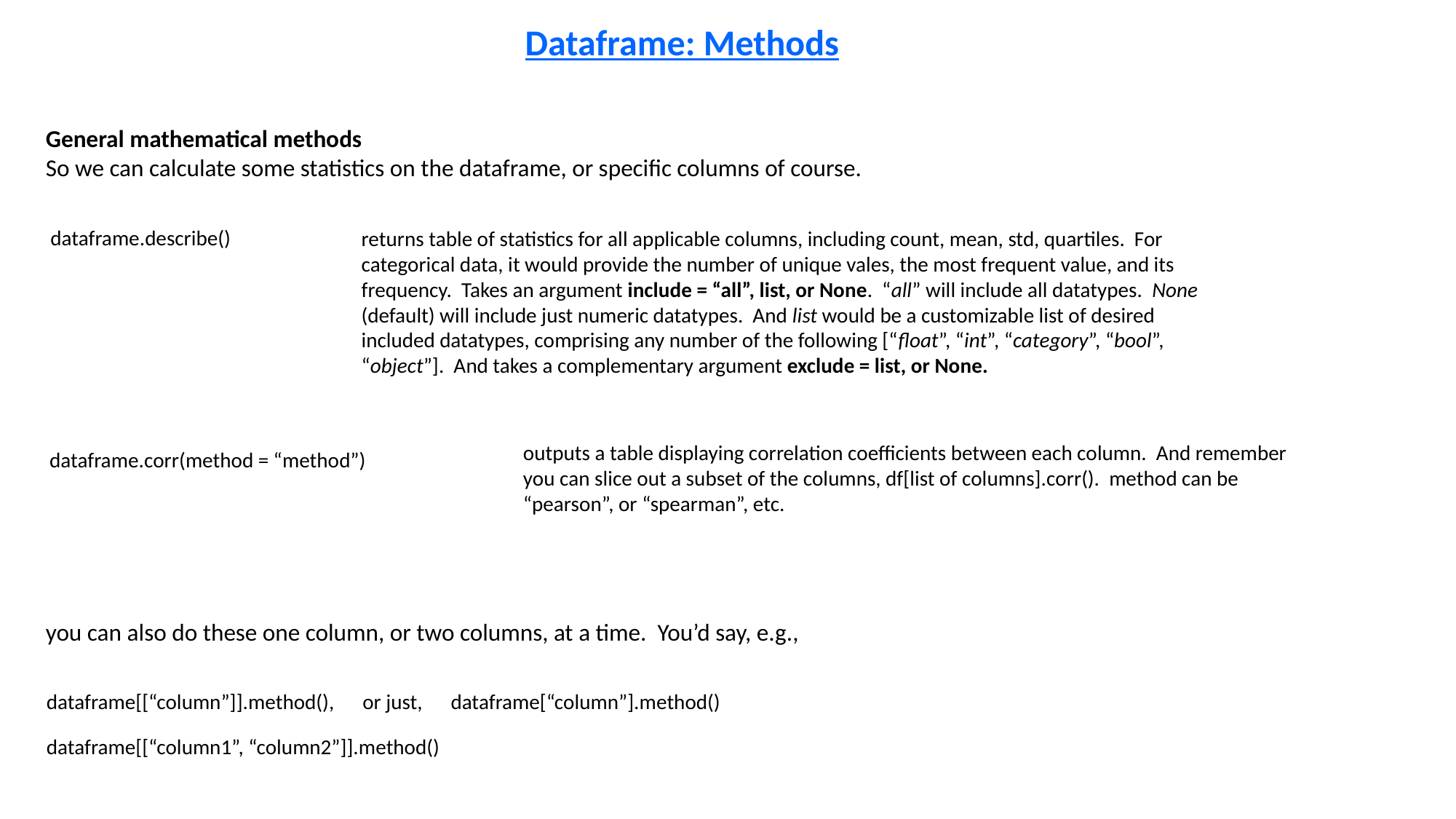

Dataframe: Methods
General mathematical methods
So we can calculate some statistics on the dataframe, or specific columns of course.
dataframe.describe()
returns table of statistics for all applicable columns, including count, mean, std, quartiles.  For categorical data, it would provide the number of unique vales, the most frequent value, and its frequency.  Takes an argument include = “all”, list, or None.  “all” will include all datatypes.  None (default) will include just numeric datatypes.  And list would be a customizable list of desired included datatypes, comprising any number of the following [“float”, “int”, “category”, “bool”, “object”].  And takes a complementary argument exclude = list, or None.
outputs a table displaying correlation coefficients between each column.  And remember you can slice out a subset of the columns, df[list of columns].corr().  method can be “pearson”, or “spearman”, etc.
dataframe.corr(method = “method”)
you can also do these one column, or two columns, at a time.  You’d say, e.g.,
dataframe[[“column”]].method(),      or just,      dataframe[“column”].method()
dataframe[[“column1”, “column2”]].method()